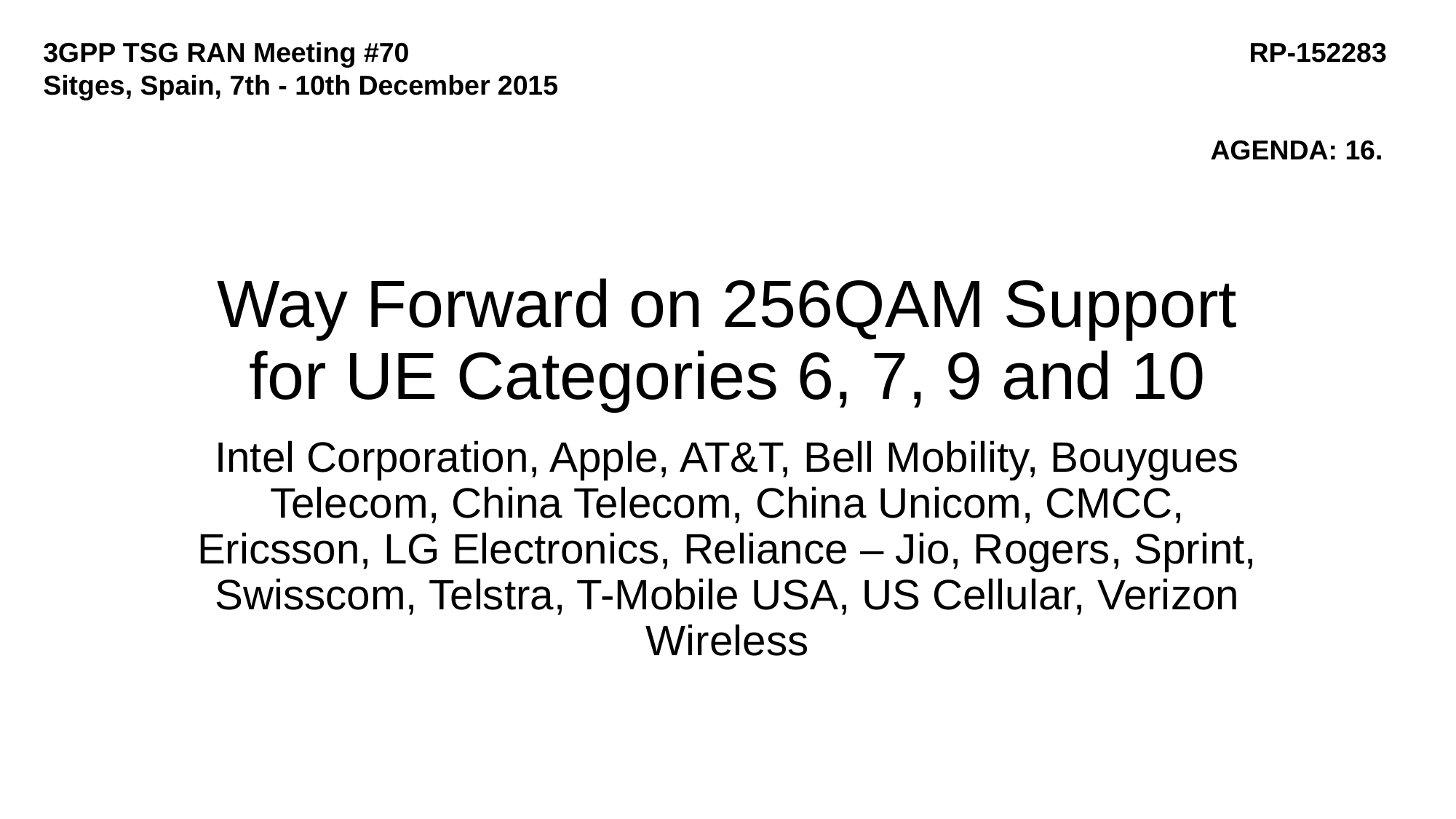

3GPP TSG RAN Meeting #70
Sitges, Spain, 7th - 10th December 2015
RP-152283
AGENDA: 16.
# Way Forward on 256QAM Support for UE Categories 6, 7, 9 and 10
Intel Corporation, Apple, AT&T, Bell Mobility, Bouygues Telecom, China Telecom, China Unicom, CMCC, Ericsson, LG Electronics, Reliance – Jio, Rogers, Sprint, Swisscom, Telstra, T-Mobile USA, US Cellular, Verizon Wireless